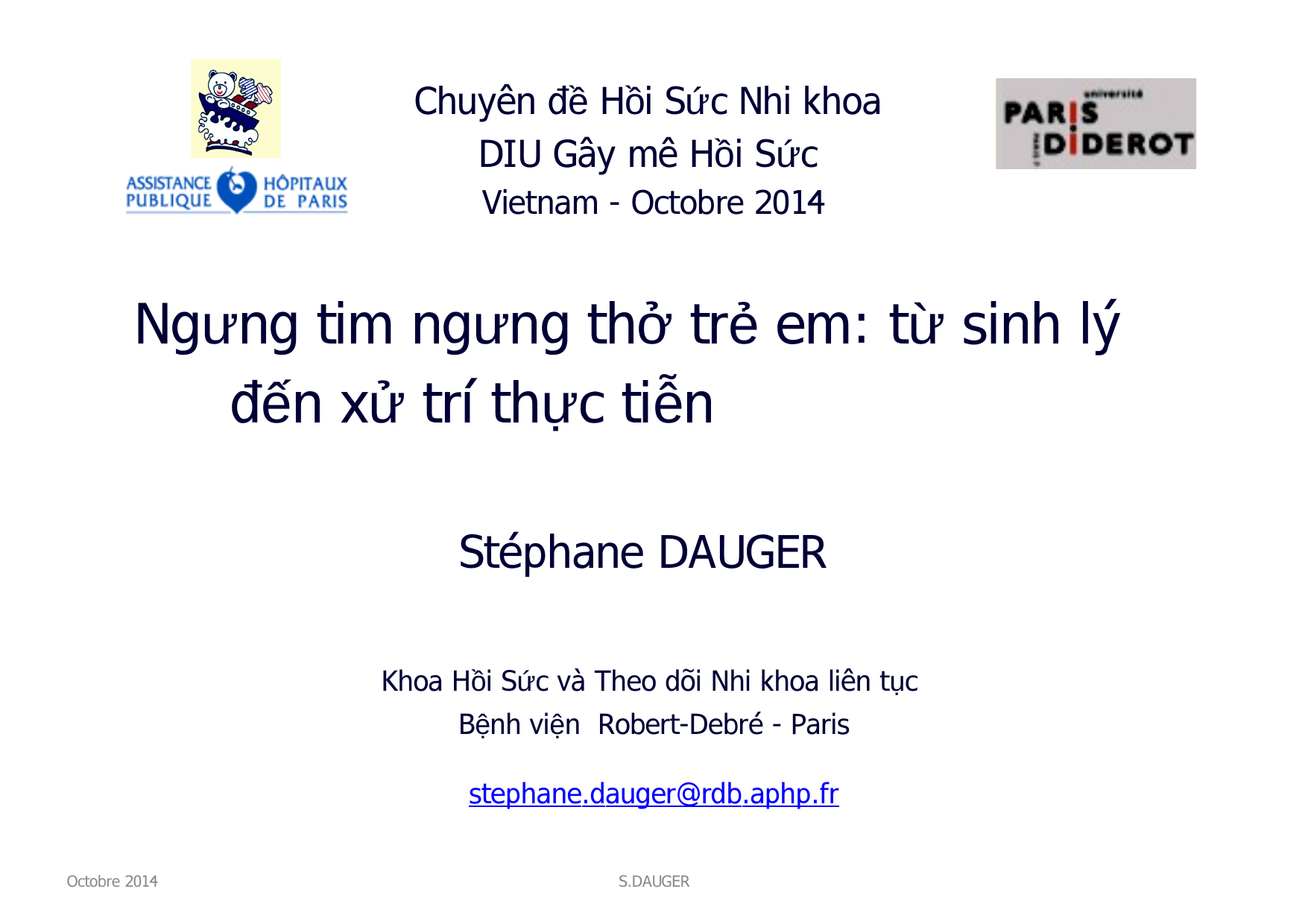

Chuyên đề Hồi Sức Nhi khoa
DIU Gây mê Hồi Sức
Vietnam - Octobre 2014

Ngưng tim ngưng thở trẻ em: từ sinh lý đến xử trí thực tiễn

Stéphane DAUGER

Khoa Hồi Sức và Theo dõi Nhi khoa liên tục
Bệnh viện  Robert-Debré - Paris

stephane.dauger@rdb.aphp.fr
Octobre 2014
S.DAUGER